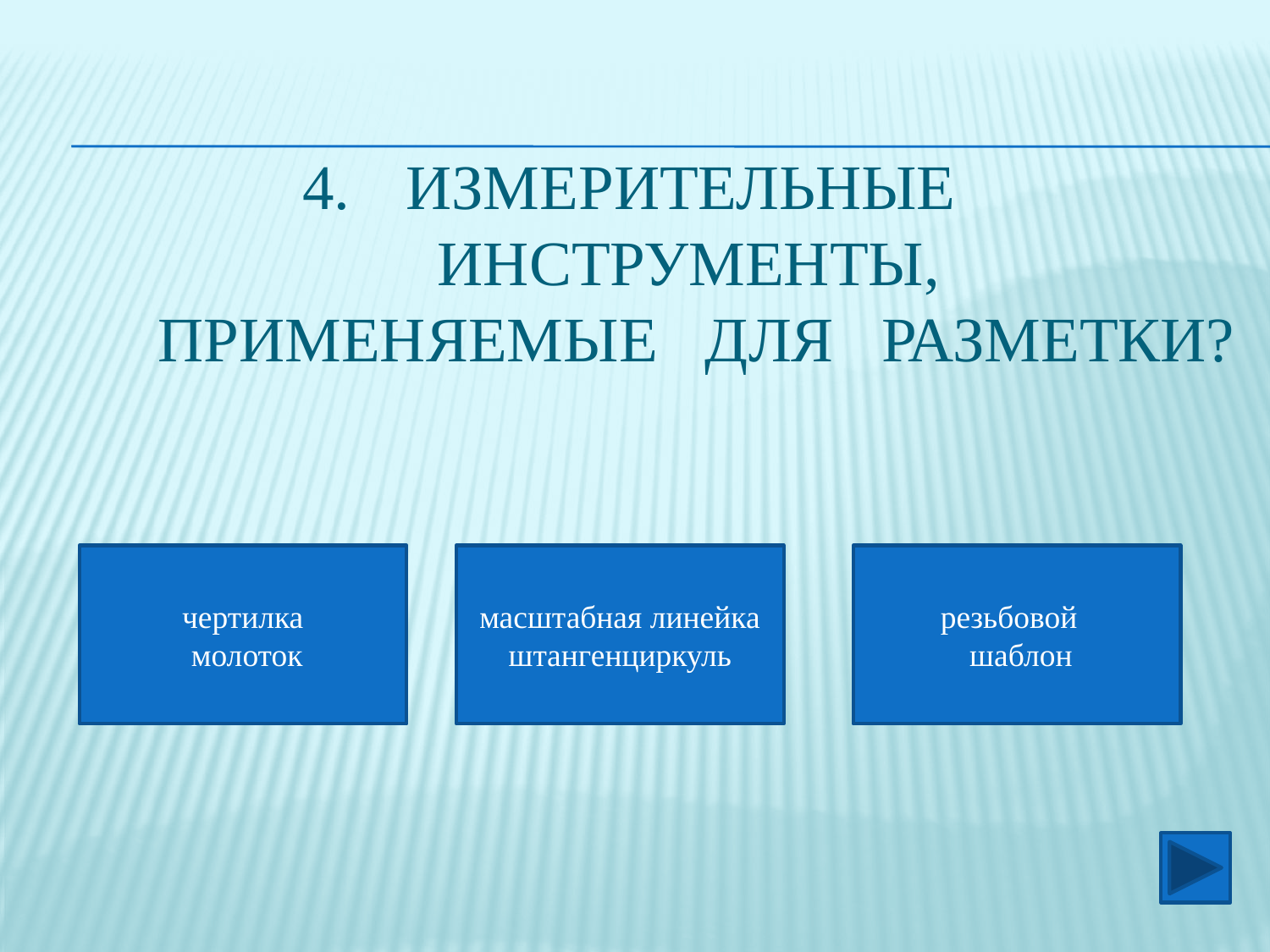

# Измерительные   инструменты, применяемые   для   разметки?
чертилка
 молоток
масштабная линейка штангенциркуль
резьбовой
 шаблон